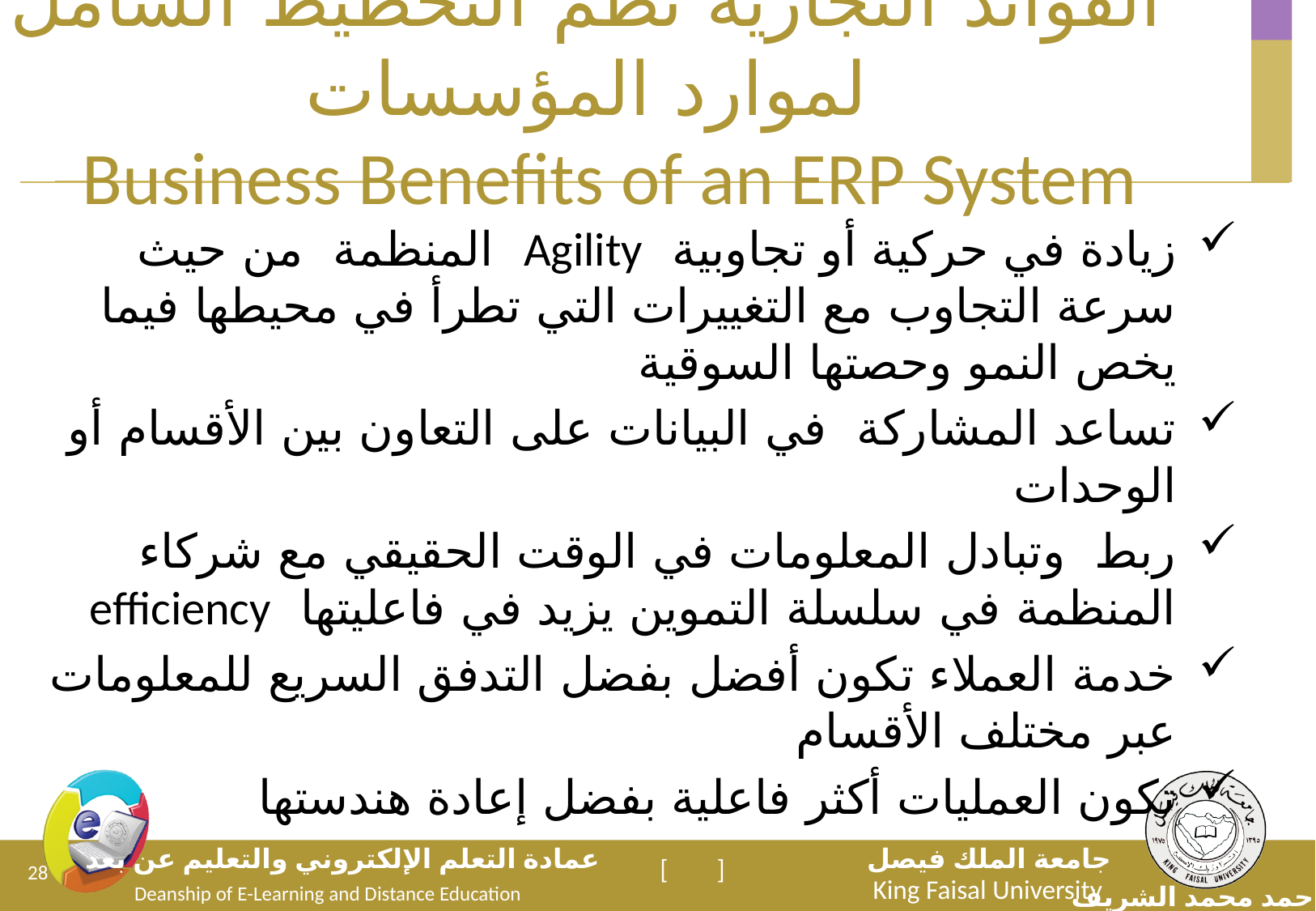

# الفوائد التجارية نظم التخطيط الشامل لموارد المؤسسات Business Benefits of an ERP System
زيادة في حركية أو تجاوبية  Agility  المنظمة  من حيث سرعة التجاوب مع التغييرات التي تطرأ في محيطها فيما يخص النمو وحصتها السوقية
تساعد المشاركة  في البيانات على التعاون بين الأقسام أو الوحدات
ربط  وتبادل المعلومات في الوقت الحقيقي مع شركاء المنظمة في سلسلة التموين يزيد في فاعليتها  efficiency
خدمة العملاء تكون أفضل بفضل التدفق السريع للمعلومات عبر مختلف الأقسام
تكون العمليات أكثر فاعلية بفضل إعادة هندستها
28